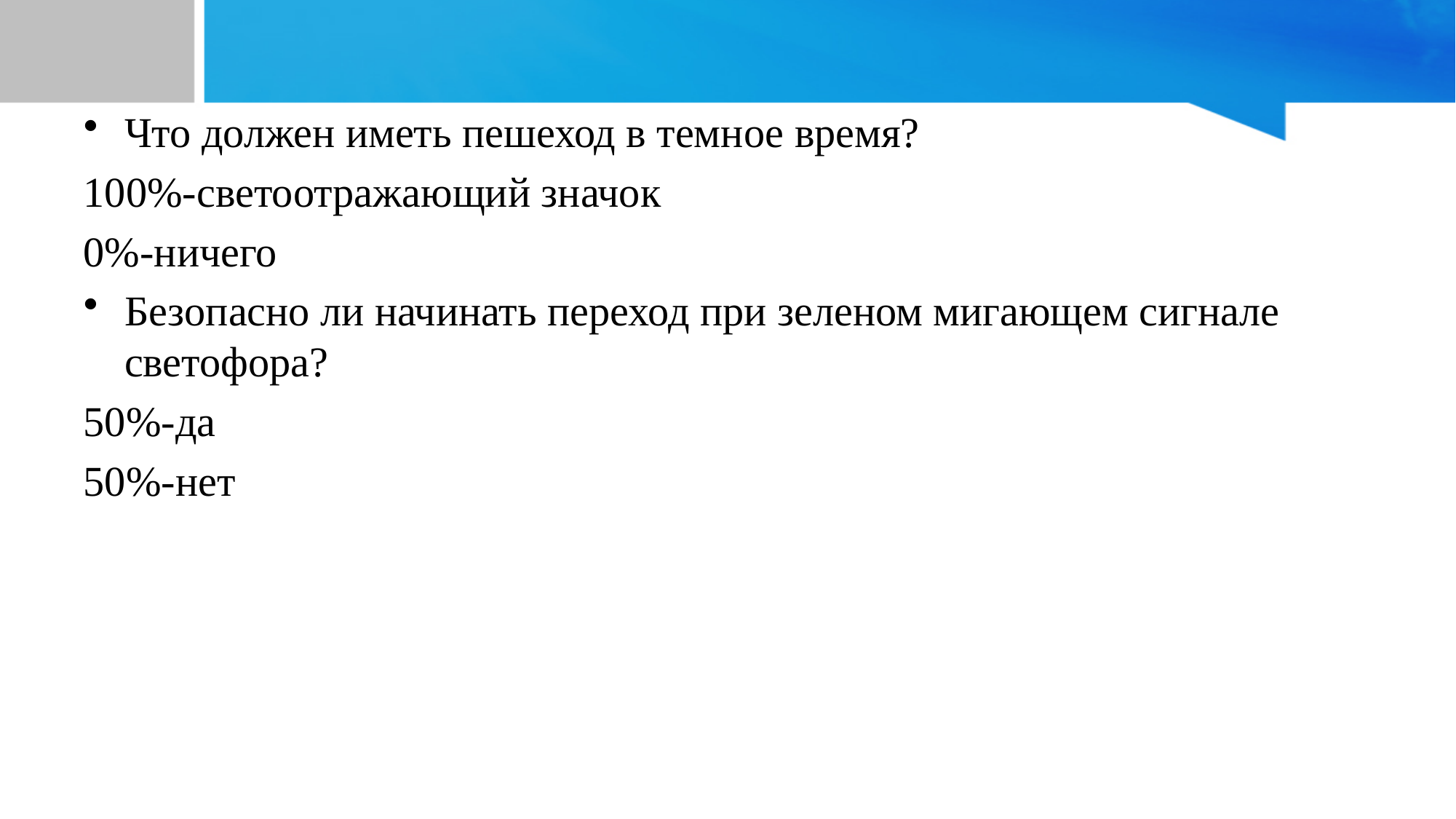

Что должен иметь пешеход в темное время?
100%-светоотражающий значок
0%-ничего
Безопасно ли начинать переход при зеленом мигающем сигнале светофора?
50%-да
50%-нет